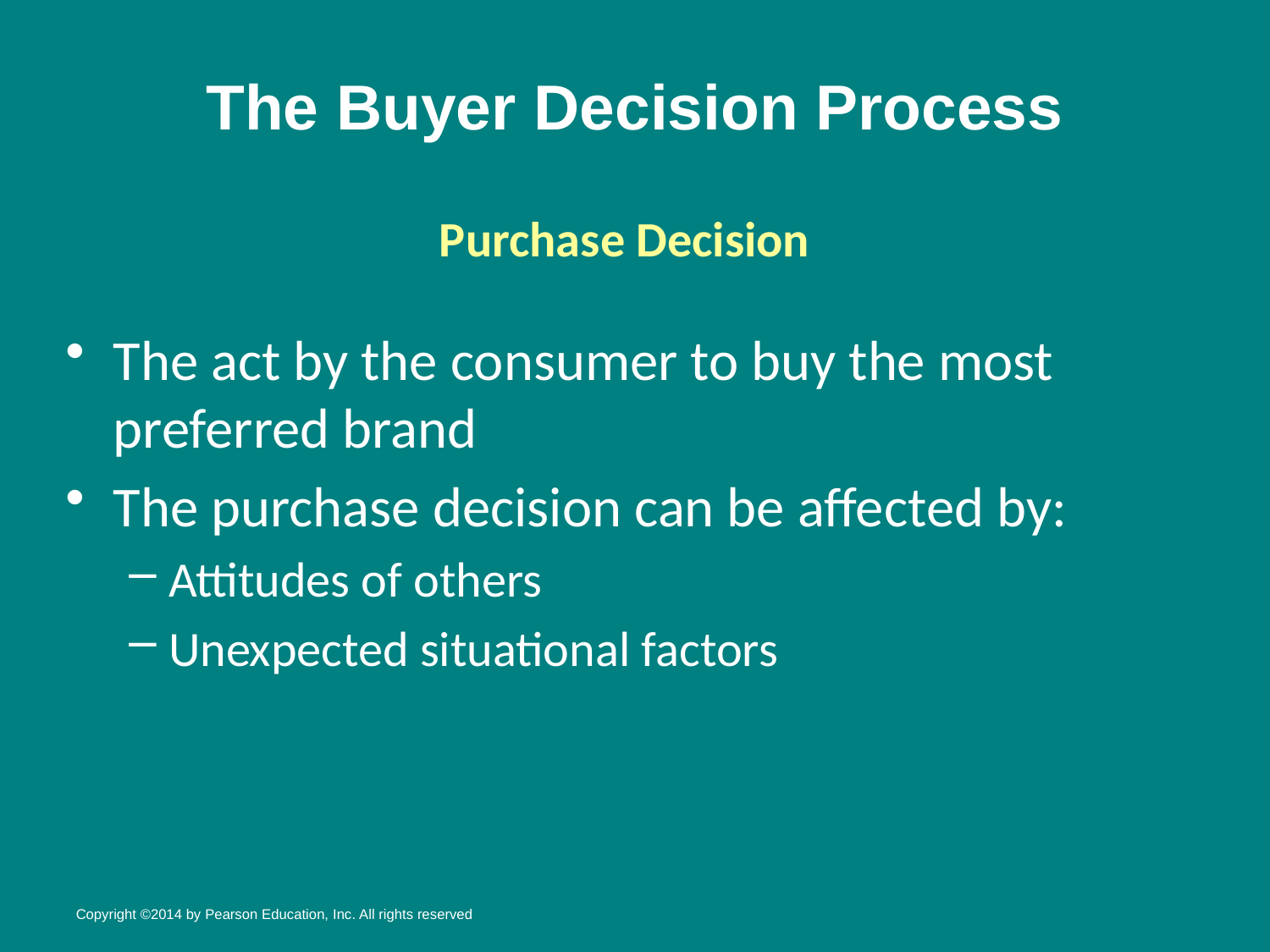

# The Buyer Decision Process
Purchase Decision

The act by the consumer to buy the most preferred brand
The purchase decision can be affected by:
Attitudes of others
Unexpected situational factors
Copyright ©2014 by Pearson Education, Inc. All rights reserved